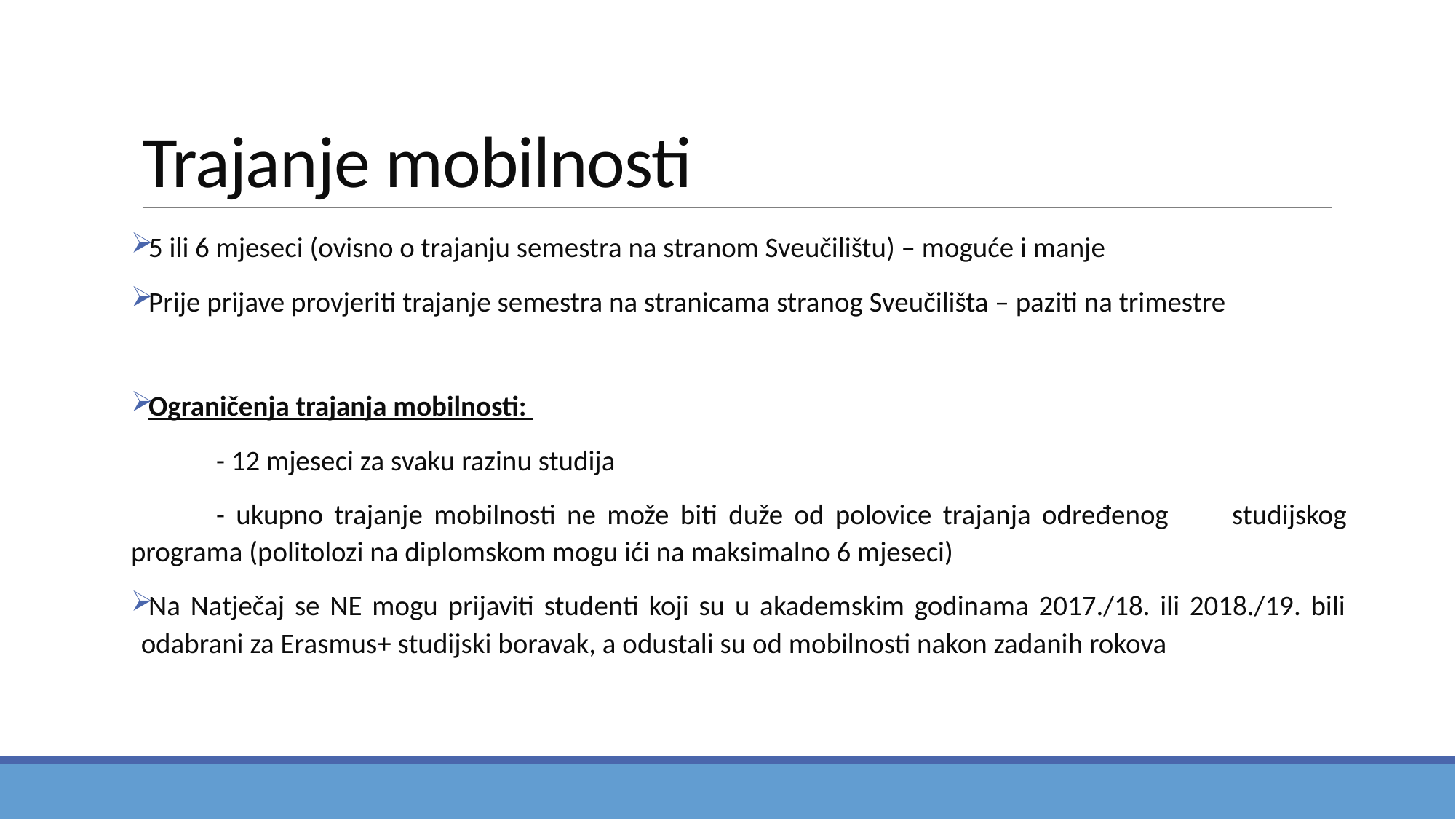

# Trajanje mobilnosti
5 ili 6 mjeseci (ovisno o trajanju semestra na stranom Sveučilištu) – moguće i manje
Prije prijave provjeriti trajanje semestra na stranicama stranog Sveučilišta – paziti na trimestre

Ograničenja trajanja mobilnosti:
	- 12 mjeseci za svaku razinu studija
	- ukupno trajanje mobilnosti ne može biti duže od polovice trajanja određenog 			  studijskog programa (politolozi na diplomskom mogu ići na maksimalno 6 mjeseci)
Na Natječaj se NE mogu prijaviti studenti koji su u akademskim godinama 2017./18. ili 2018./19. bili odabrani za Erasmus+ studijski boravak, a odustali su od mobilnosti nakon zadanih rokova